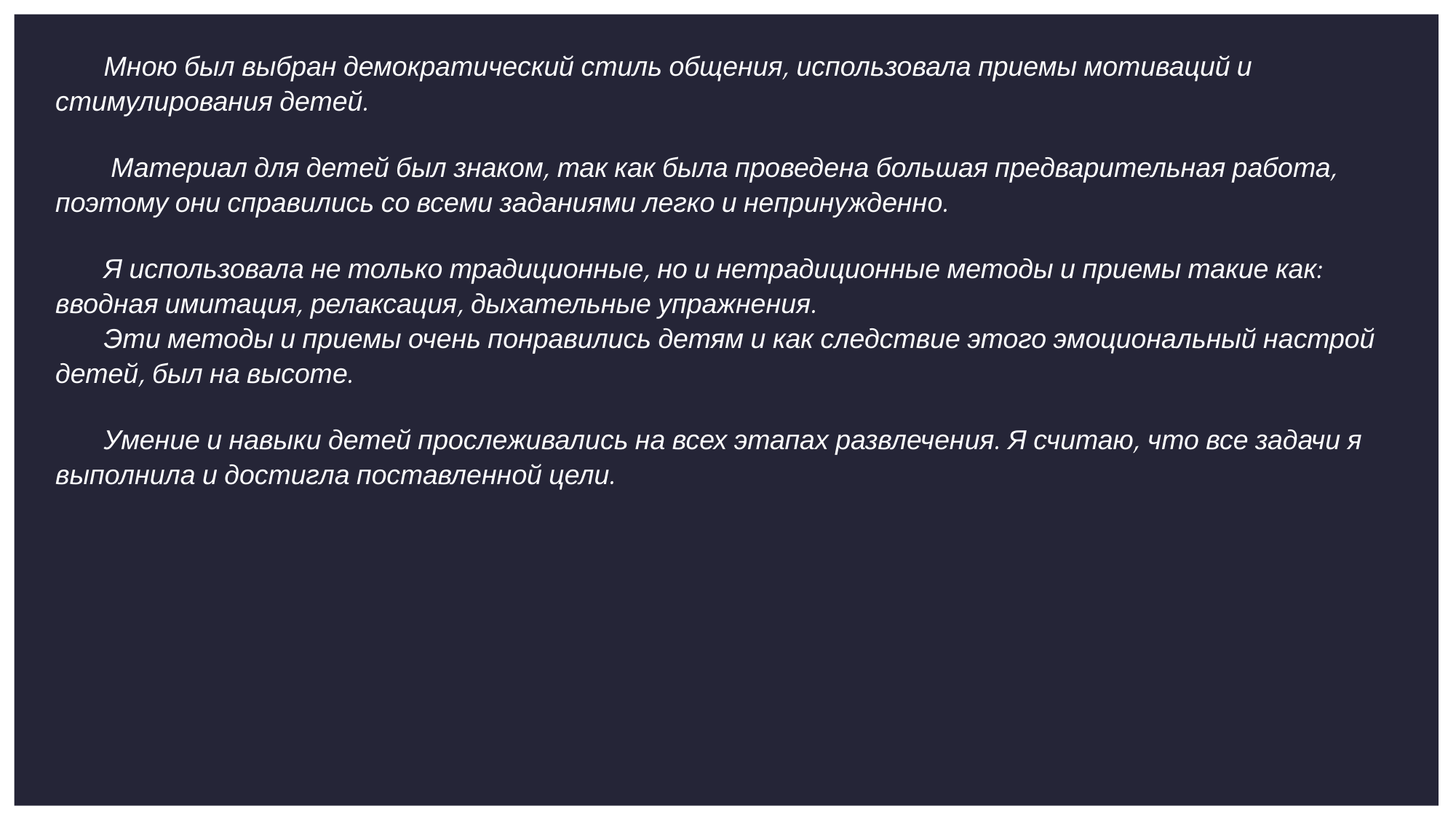

Мною был выбран демократический стиль общения, использовала приемы мотиваций и стимулирования детей.

        Материал для детей был знаком, так как была проведена большая предварительная работа, поэтому они справились со всеми заданиями легко и непринужденно.

       Я использовала не только традиционные, но и нетрадиционные методы и приемы такие как: вводная имитация, релаксация, дыхательные упражнения.
       Эти методы и приемы очень понравились детям и как следствие этого эмоциональный настрой детей, был на высоте.

       Умение и навыки детей прослеживались на всех этапах развлечения. Я считаю, что все задачи я выполнила и достигла поставленной цели.